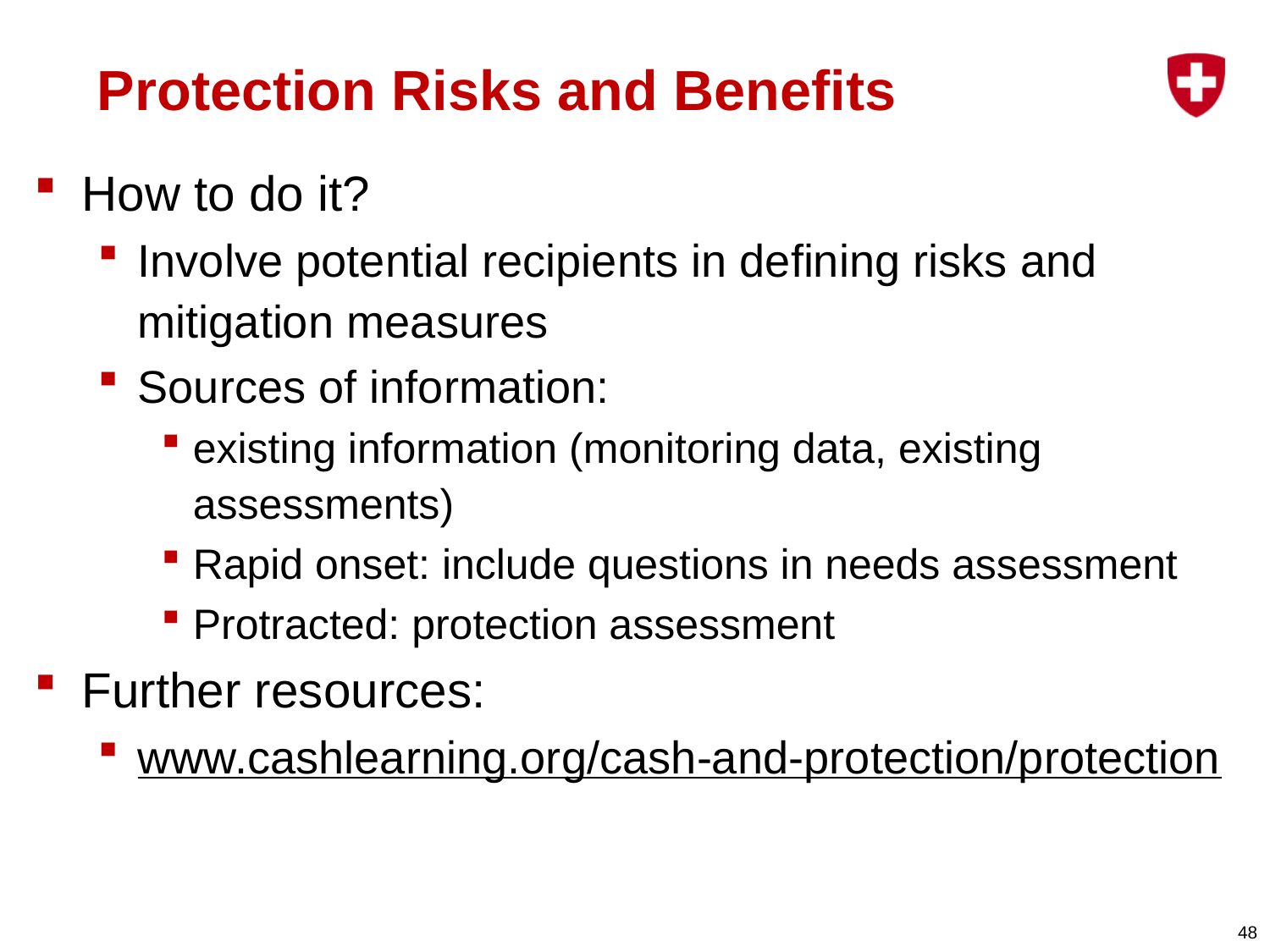

# Protection Risks and Benefits
How to do it?
Involve potential recipients in defining risks and mitigation measures
Sources of information:
existing information (monitoring data, existing assessments)
Rapid onset: include questions in needs assessment
Protracted: protection assessment
Further resources:
www.cashlearning.org/cash-and-protection/protection

48